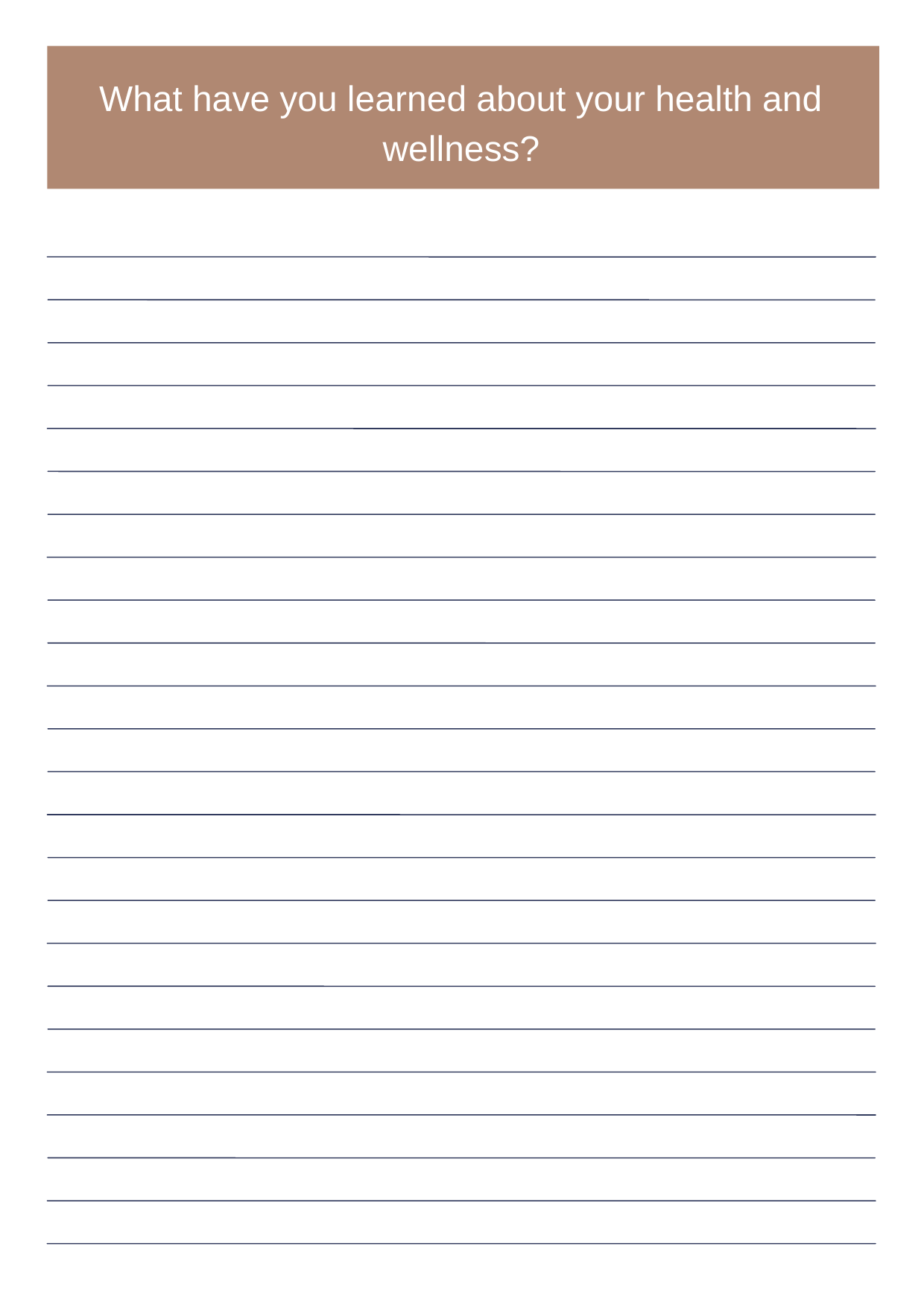

What have you learned about your health and wellness?